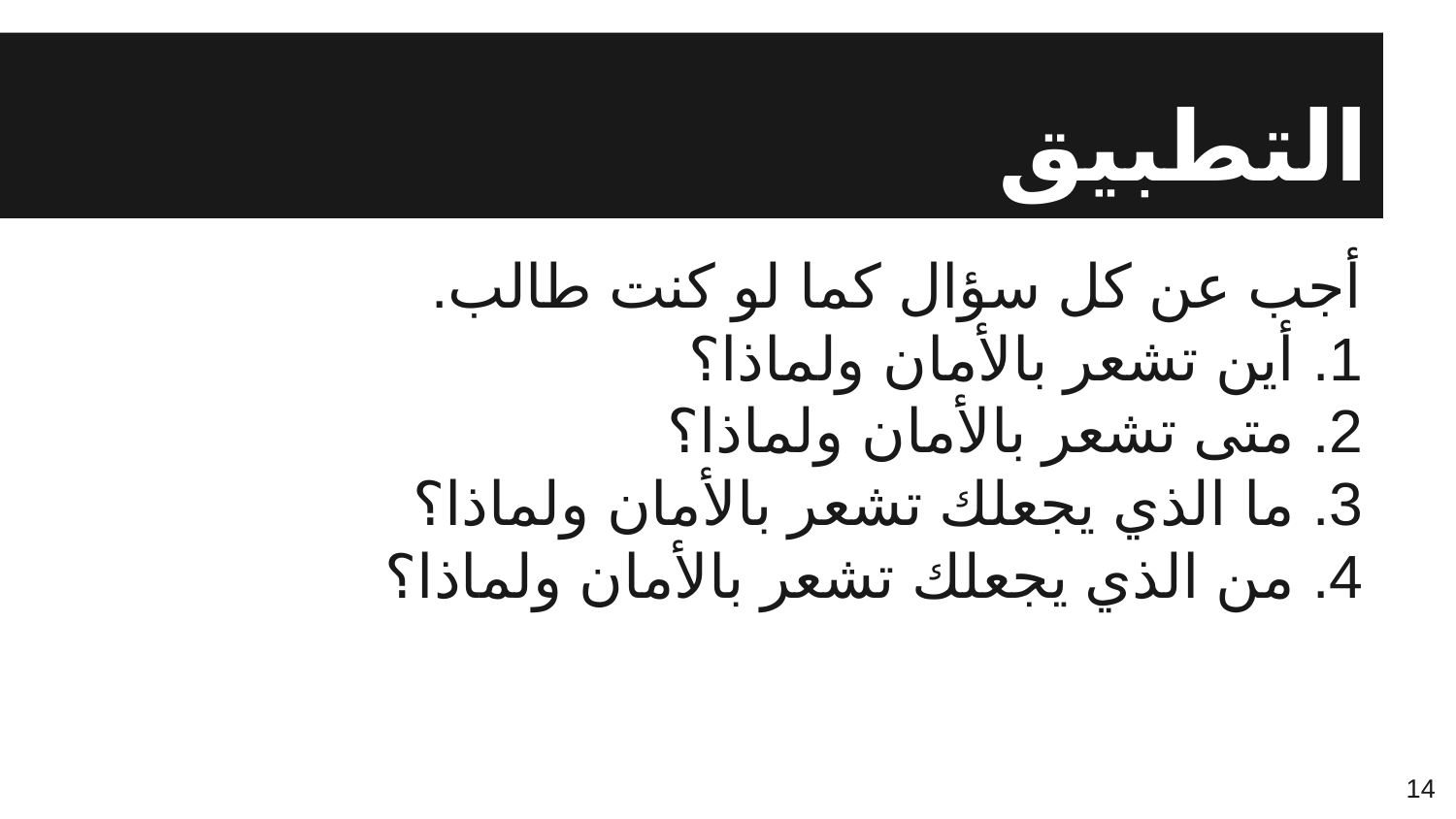

# التطبيق
أجب عن كل سؤال كما لو كنت طالب.
أين تشعر بالأمان ولماذا؟
متى تشعر بالأمان ولماذا؟
ما الذي يجعلك تشعر بالأمان ولماذا؟
من الذي يجعلك تشعر بالأمان ولماذا؟
14